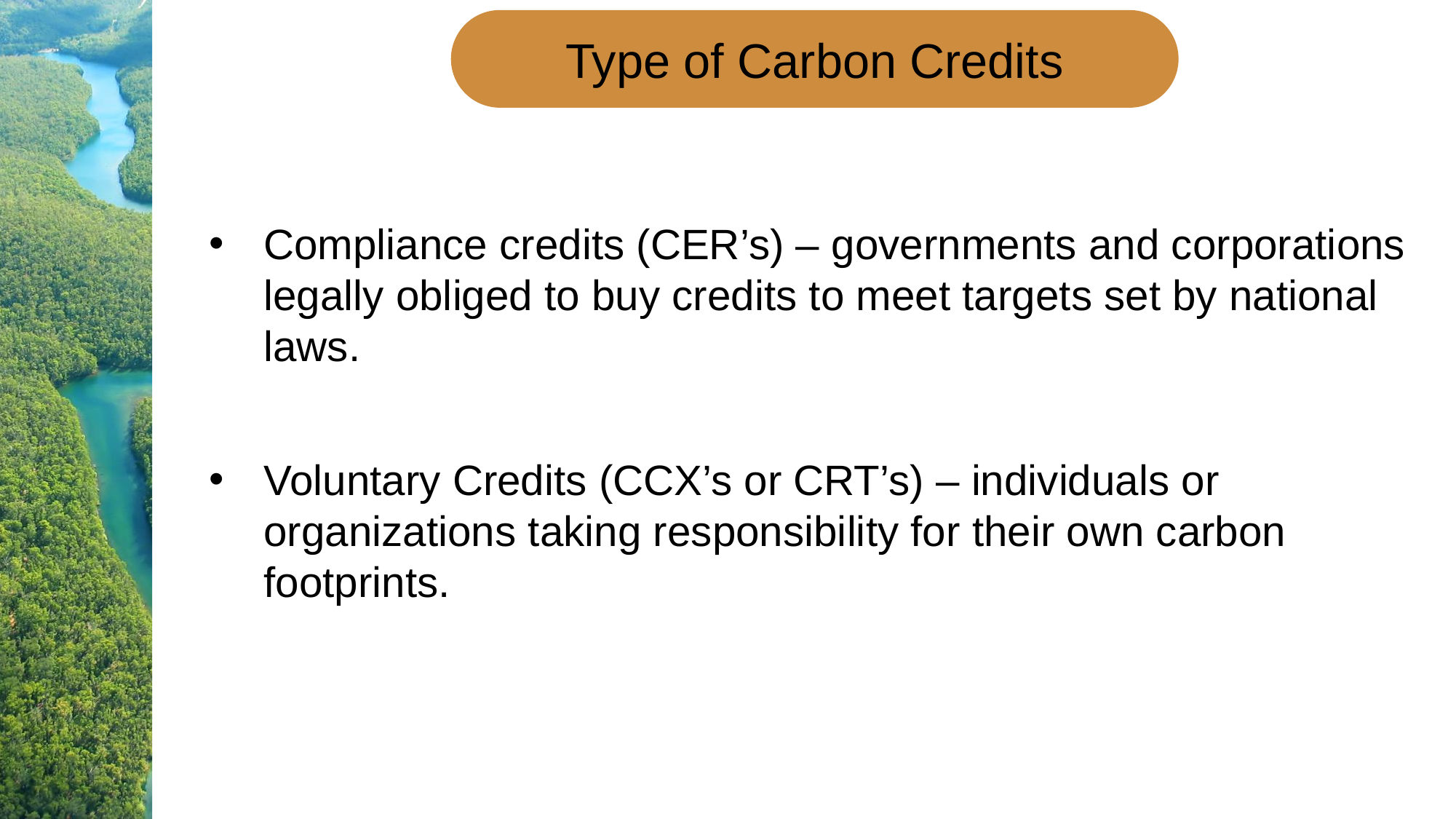

Type of Carbon Credits
Compliance credits (CER’s) – governments and corporations legally obliged to buy credits to meet targets set by national laws.
Voluntary Credits (CCX’s or CRT’s) – individuals or organizations taking responsibility for their own carbon footprints.